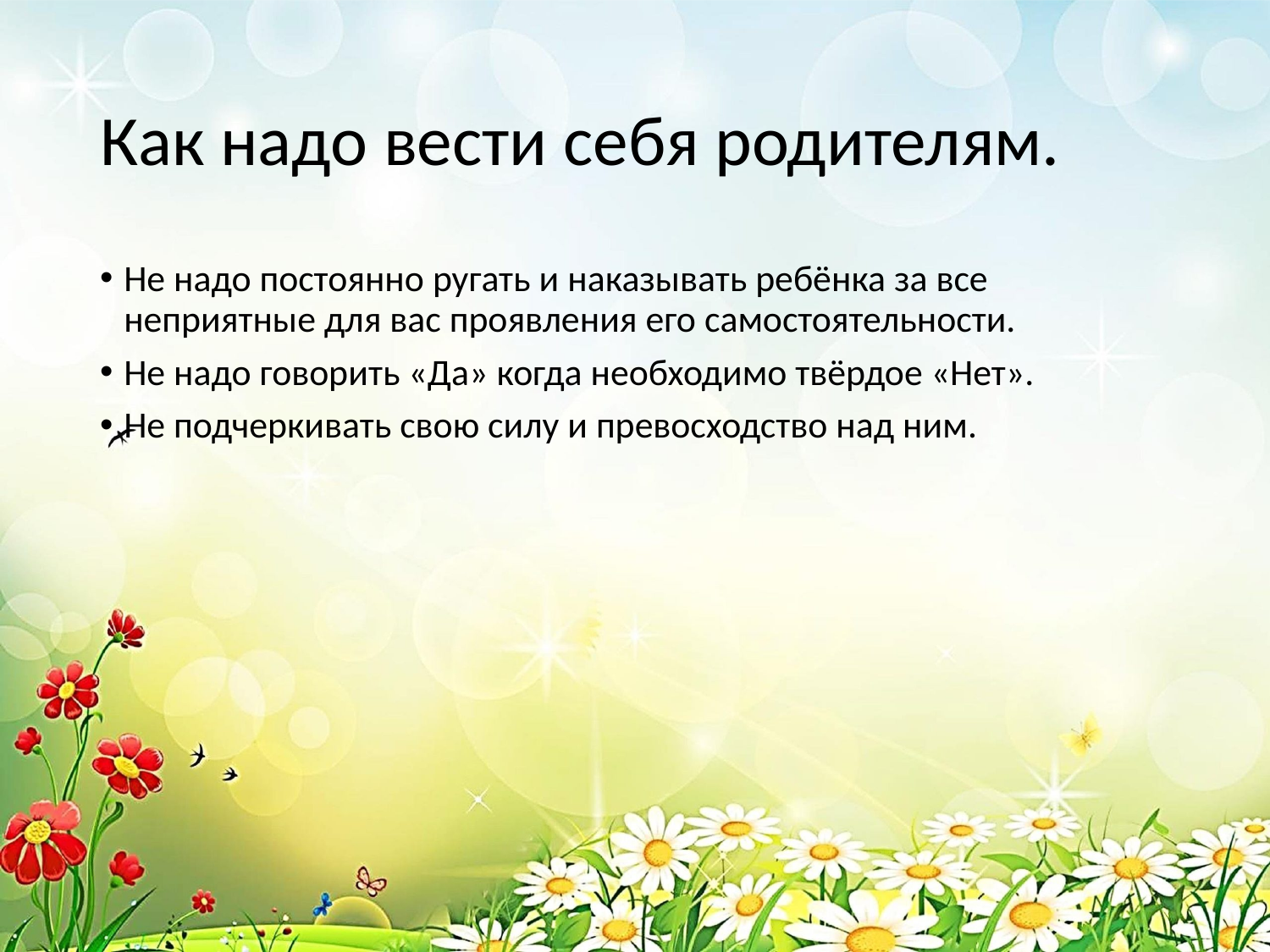

# Как надо вести себя родителям.
Не надо постоянно ругать и наказывать ребёнка за все неприятные для вас проявления его самостоятельности.
Не надо говорить «Да» когда необходимо твёрдое «Нет».
Не подчеркивать свою силу и превосходство над ним.